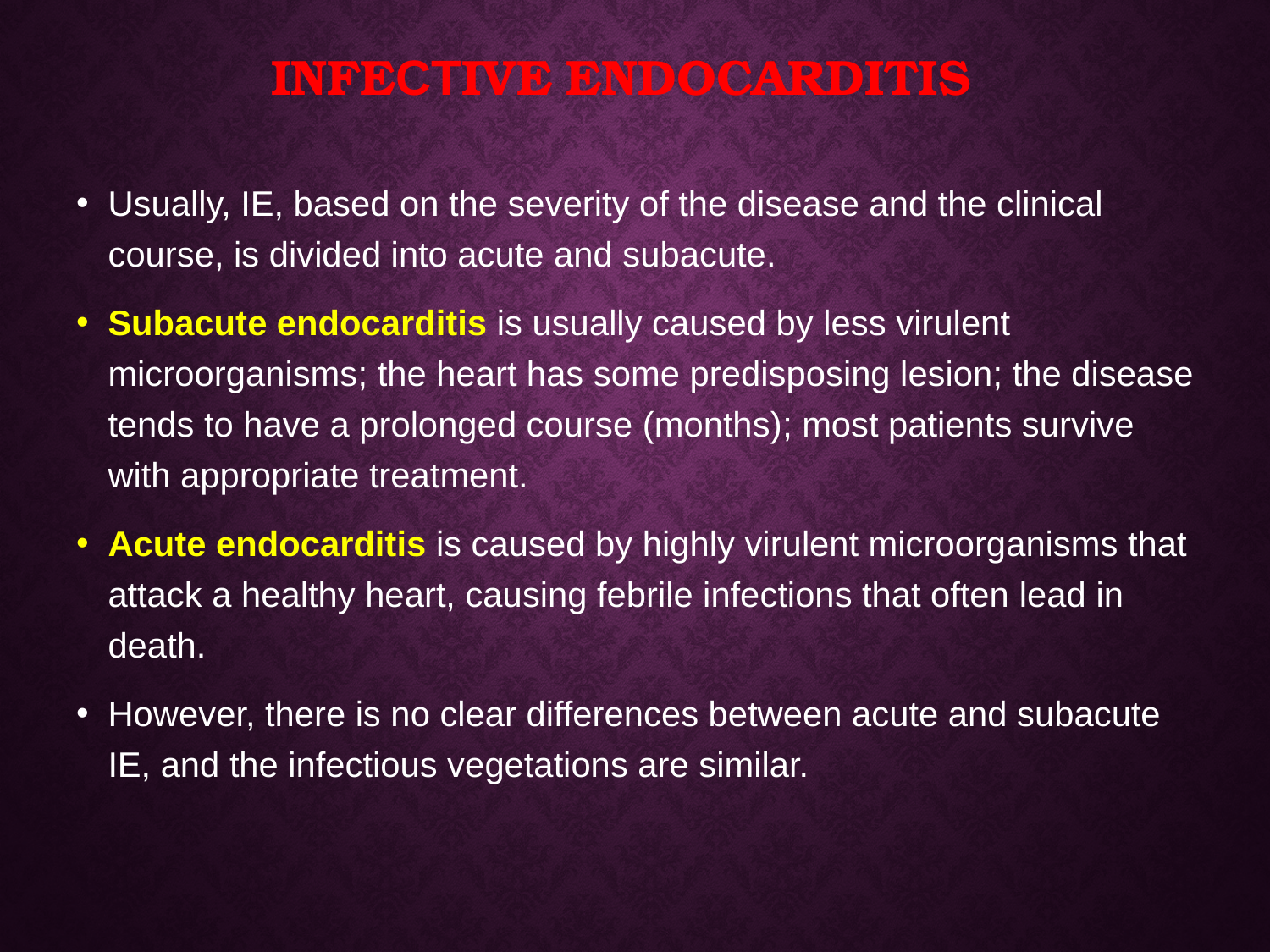

# Infective endocarditis
Usually, IE, based on the severity of the disease and the clinical course, is divided into acute and subacute.
Subacute endocarditis is usually caused by less virulent microorganisms; the heart has some predisposing lesion; the disease tends to have a prolonged course (months); most patients survive with appropriate treatment.
Acute endocarditis is caused by highly virulent microorganisms that attack a healthy heart, causing febrile infections that often lead in death.
However, there is no clear differences between acute and subacute IE, and the infectious vegetations are similar.